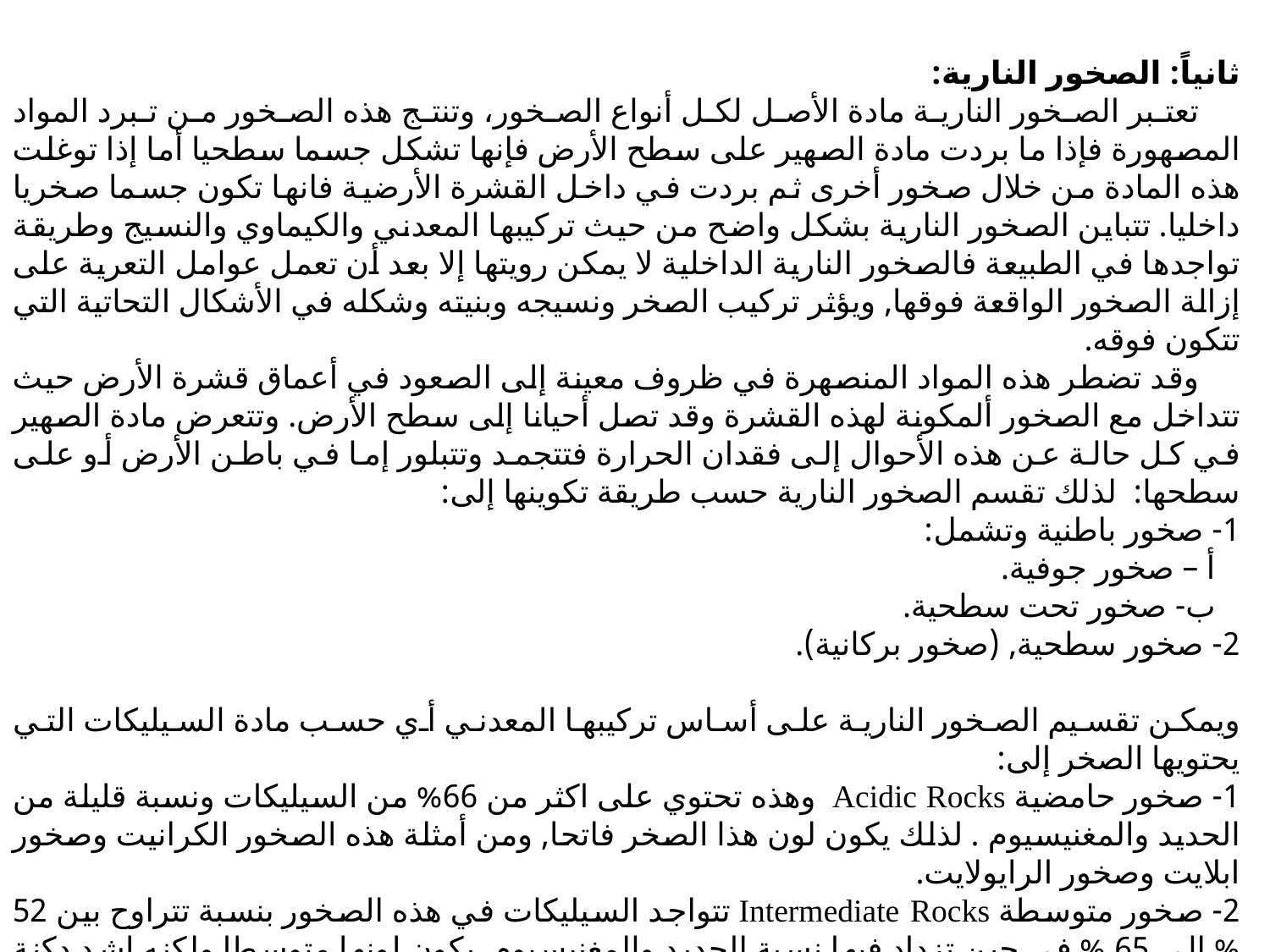

ثانياً: الصخور النارية:
     تعتبر الصخور النارية مادة الأصل لكل أنواع الصخور، وتنتج هذه الصخور من تبرد المواد المصهورة فإذا ما بردت مادة الصهير على سطح الأرض فإنها تشكل جسما سطحيا أما إذا توغلت هذه المادة من خلال صخور أخرى ثم بردت في داخل القشرة الأرضية فانها تكون جسما صخريا داخليا. تتباين الصخور النارية بشكل واضح من حيث تركيبها المعدني والكيماوي والنسيج وطريقة تواجدها في الطبيعة فالصخور النارية الداخلية لا يمكن رويتها إلا بعد أن تعمل عوامل التعرية على إزالة الصخور الواقعة فوقها, ويؤثر تركيب الصخر ونسيجه وبنيته وشكله في الأشكال التحاتية التي تتكون فوقه.
     وقد تضطر هذه المواد المنصهرة في ظروف معينة إلى الصعود في أعماق قشرة الأرض حيث تتداخل مع الصخور ألمكونة لهذه القشرة وقد تصل أحيانا إلى سطح الأرض. وتتعرض مادة الصهير في كل حالة عن هذه الأحوال إلى فقدان الحرارة فتتجمد وتتبلور إما في باطن الأرض أو على سطحها:  لذلك تقسم الصخور النارية حسب طريقة تكوينها إلى:
1- صخور باطنية وتشمل:
   أ – صخور جوفية.
   ب- صخور تحت سطحية.
2- صخور سطحية, (صخور بركانية).

ويمكن تقسيم الصخور النارية على أساس تركيبها المعدني أي حسب مادة السيليكات التي يحتويها الصخر إلى:
1- صخور حامضية Acidic Rocks  وهذه تحتوي على اكثر من 66% من السيليكات ونسبة قليلة من الحديد والمغنيسيوم . لذلك يكون لون هذا الصخر فاتحا, ومن أمثلة هذه الصخور الكرانيت وصخور ابلايت وصخور الرايولايت.
2- صخور متوسطة Intermediate Rocks تتواجد السيليكات في هذه الصخور بنسبة تتراوح بين 52 % إلى 65 % في حين تزداد فيها نسبة الحديد والمغنيسيوم. يكون لونها متوسطا ولكنه اشد دكنة من الصخور الحامضية, ومن أمثلة هذه الصخور صخور الدايورايت وصخور انديزايت وصخور تراكايت.
3- صخور قاعدية Basic Rocks    وتتراوح نسبة السيليكات في هذه الصخور بين    45 % إلى 52 % وتكثر فيها نسبة الحديد والمعادن المغنيسية ويكون لونها في العادة قاتما يميل إلى السواد ومن أمثلة هذه الصخور صخر الجابرو والبازلت.